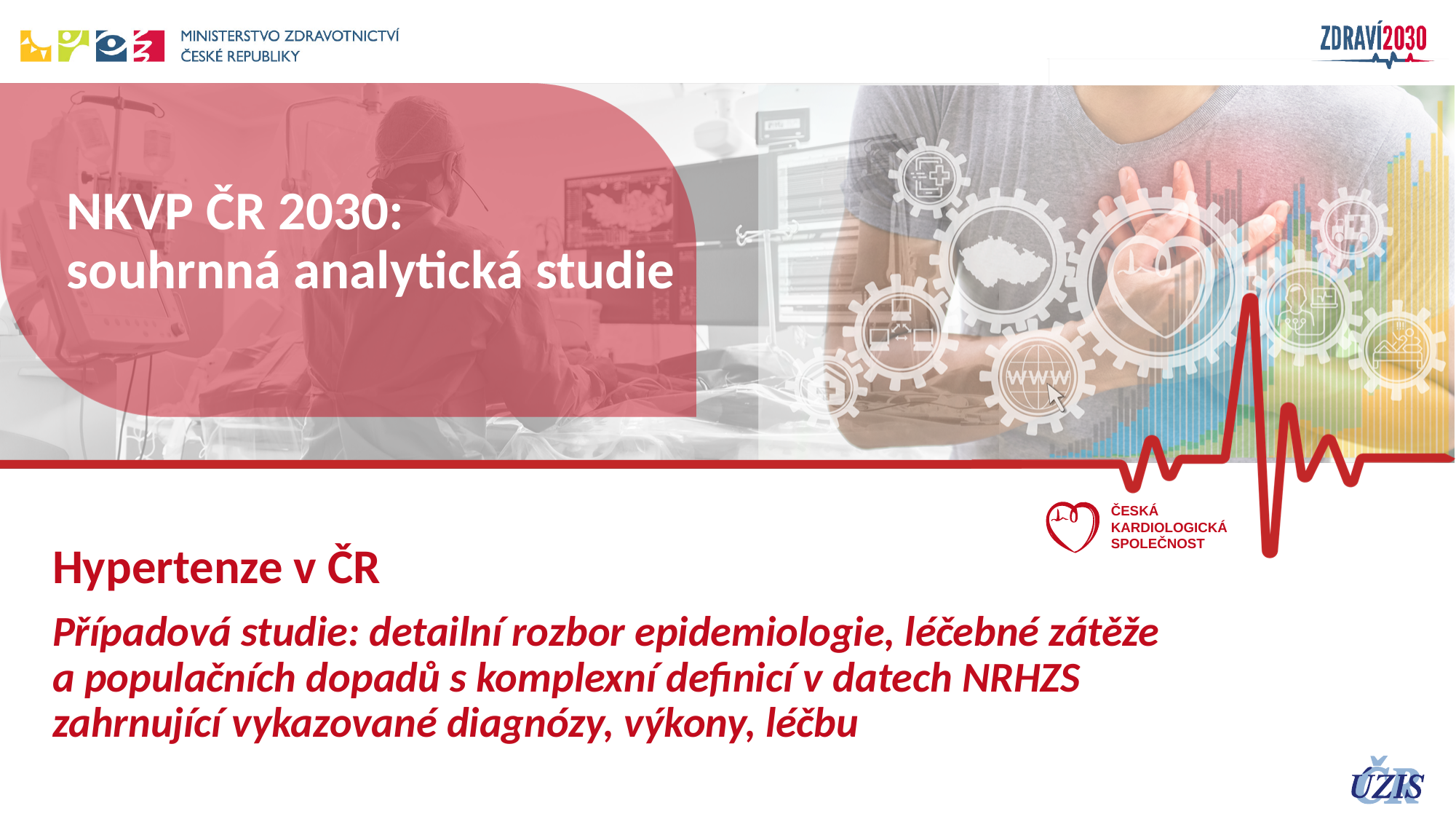

# NKVP ČR 2030: souhrnná analytická studie
Hypertenze v ČR
Případová studie: detailní rozbor epidemiologie, léčebné zátěže                    a populačních dopadů s komplexní definicí v datech NRHZS                    zahrnující vykazované diagnózy, výkony, léčbu